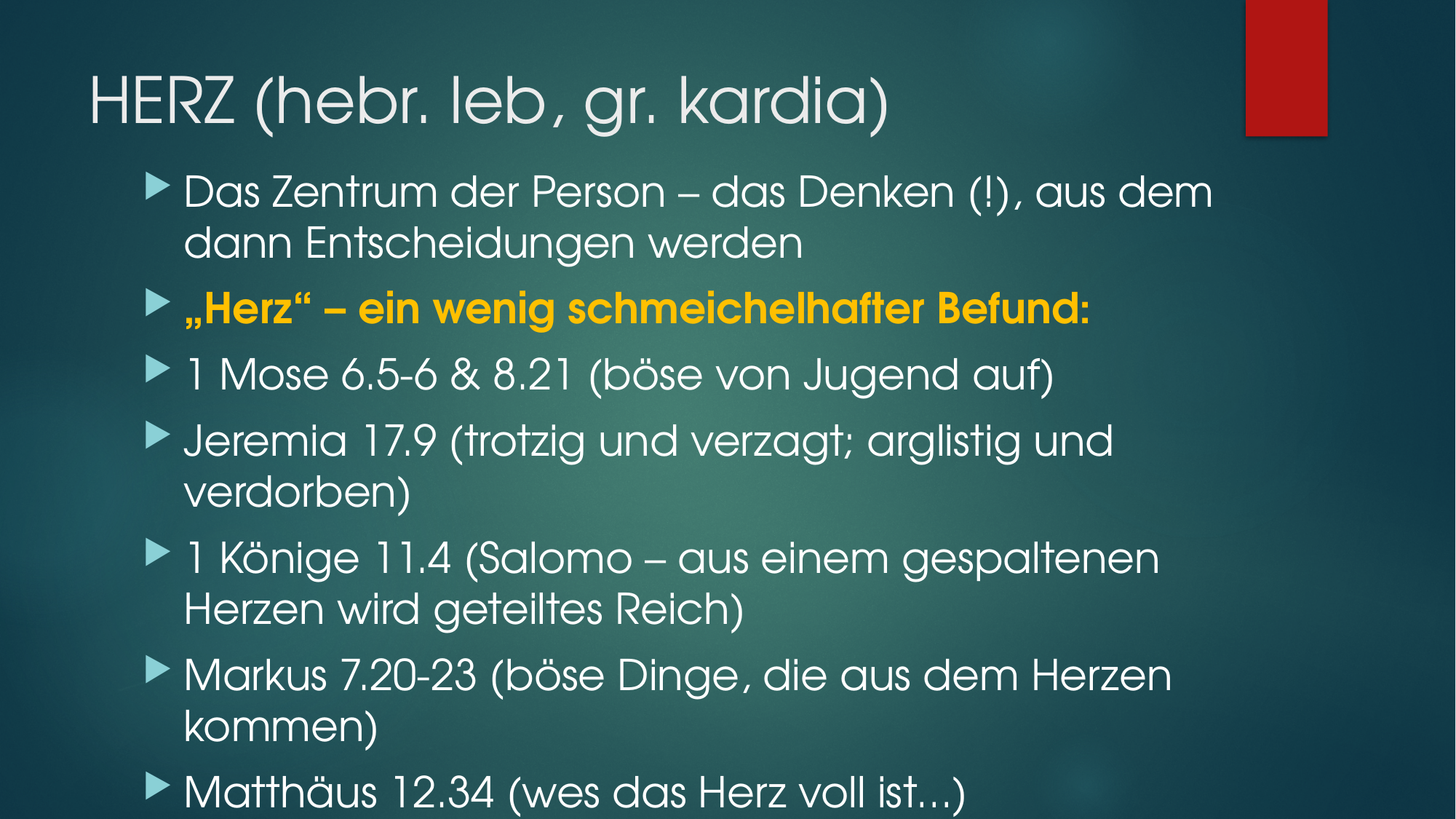

# HERZ (hebr. leb, gr. kardia)
Das Zentrum der Person – das Denken (!), aus dem dann Entscheidungen werden
„Herz“ – ein wenig schmeichelhafter Befund:
1 Mose 6.5-6 & 8.21 (böse von Jugend auf)
Jeremia 17.9 (trotzig und verzagt; arglistig und verdorben)
1 Könige 11.4 (Salomo – aus einem gespaltenen Herzen wird geteiltes Reich)
Markus 7.20-23 (böse Dinge, die aus dem Herzen kommen)
Matthäus 12.34 (wes das Herz voll ist…)